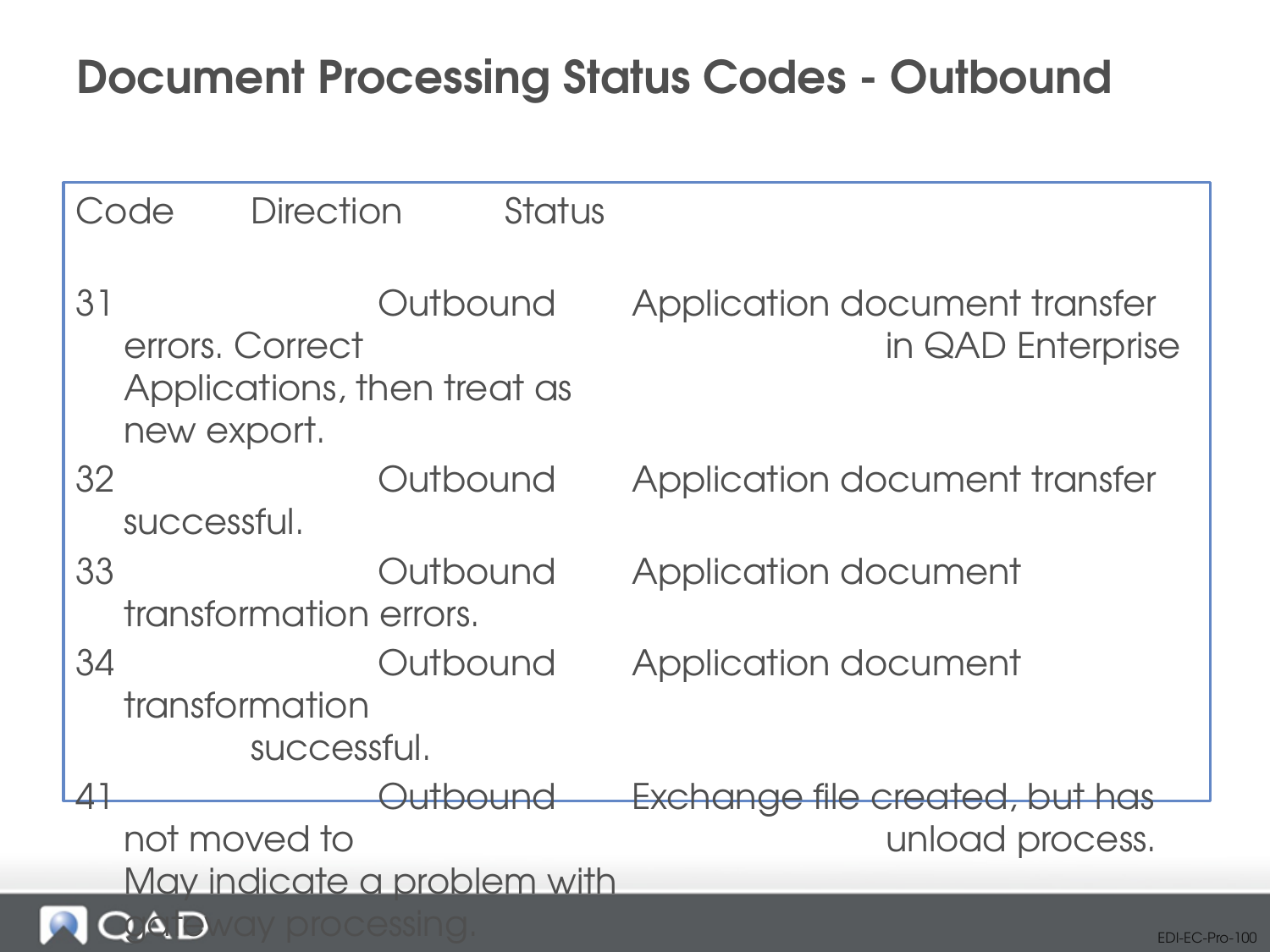

# Document Processing Status Codes - Outbound
Code	Direction	Status
31			Outbound	Application document transfer errors. Correct 					in QAD Enterprise Applications, then treat as 					new export.
32			Outbound	Application document transfer successful.
33			Outbound	Application document transformation errors.
34			Outbound	Application document transformation 							successful.
41			Outbound	Exchange file created, but has not moved to 					unload process. May indicate a problem with 					gateway processing.
42			Outbound	Exchange file unload errors.
43			Outbound	Exchange file unload successful.
EDI-EC-Pro-100